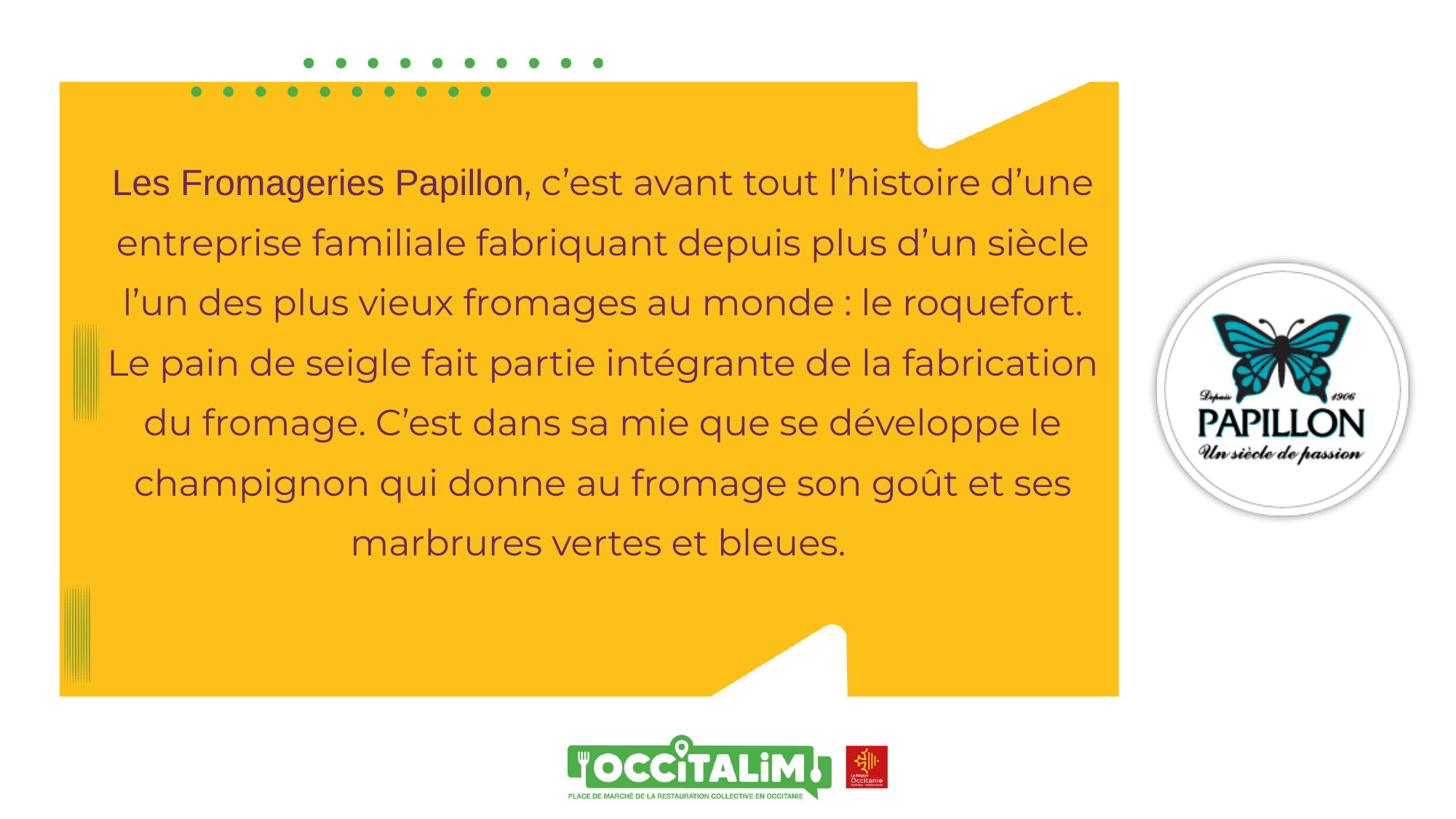

Les Fromageries Papillon, c’est avant tout l’histoire d’une entreprise familiale fabriquant depuis plus d’un siècle l’un des plus vieux fromages au monde : le roquefort.
Le pain de seigle fait partie intégrante de la fabrication du fromage. C’est dans sa mie que se développe le champignon qui donne au fromage son goût et ses marbrures vertes et bleues.